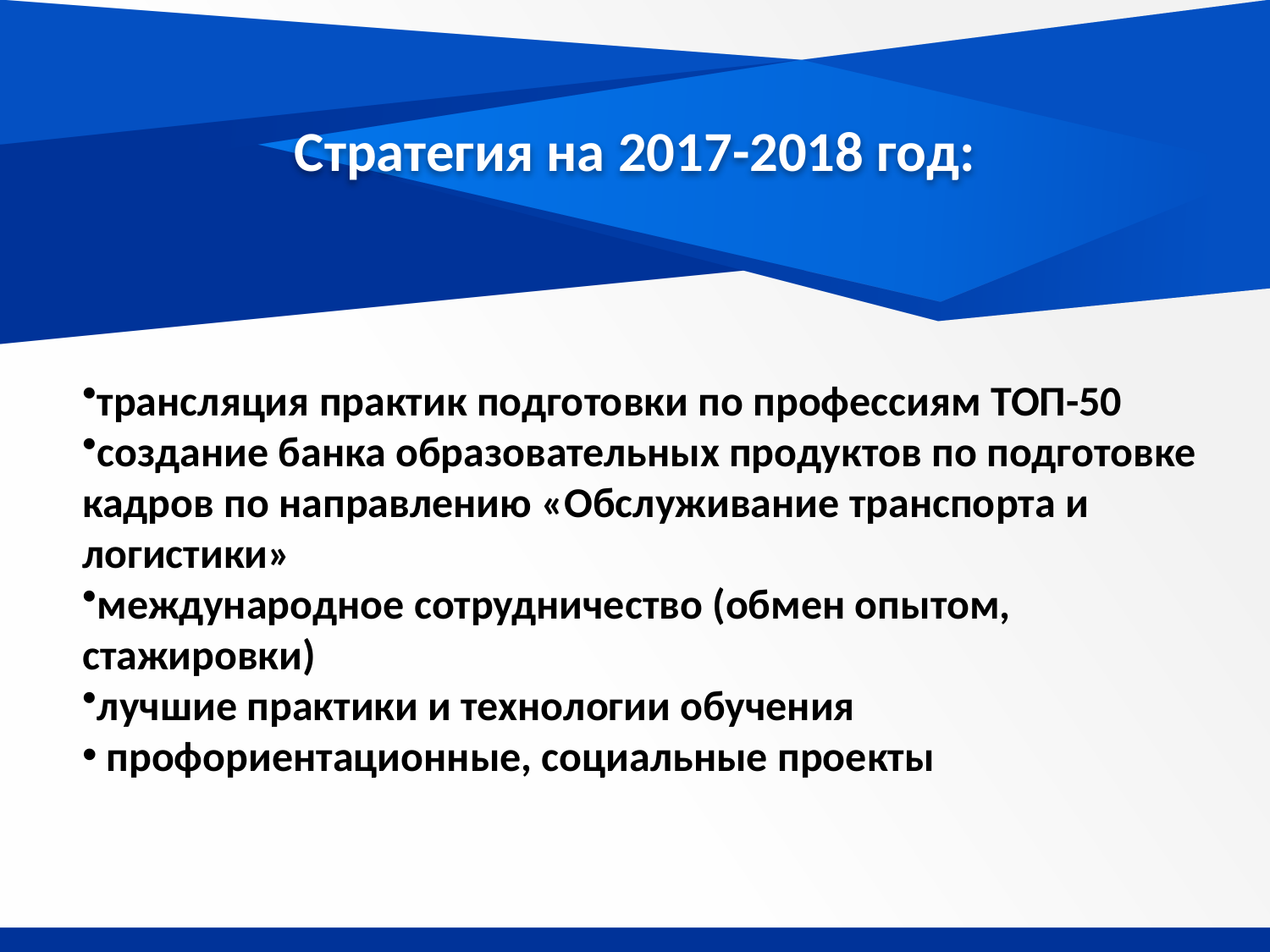

# Стратегия на 2017-2018 год:
трансляция практик подготовки по профессиям ТОП-50
создание банка образовательных продуктов по подготовке кадров по направлению «Обслуживание транспорта и логистики»
международное сотрудничество (обмен опытом, стажировки)
лучшие практики и технологии обучения
 профориентационные, социальные проекты